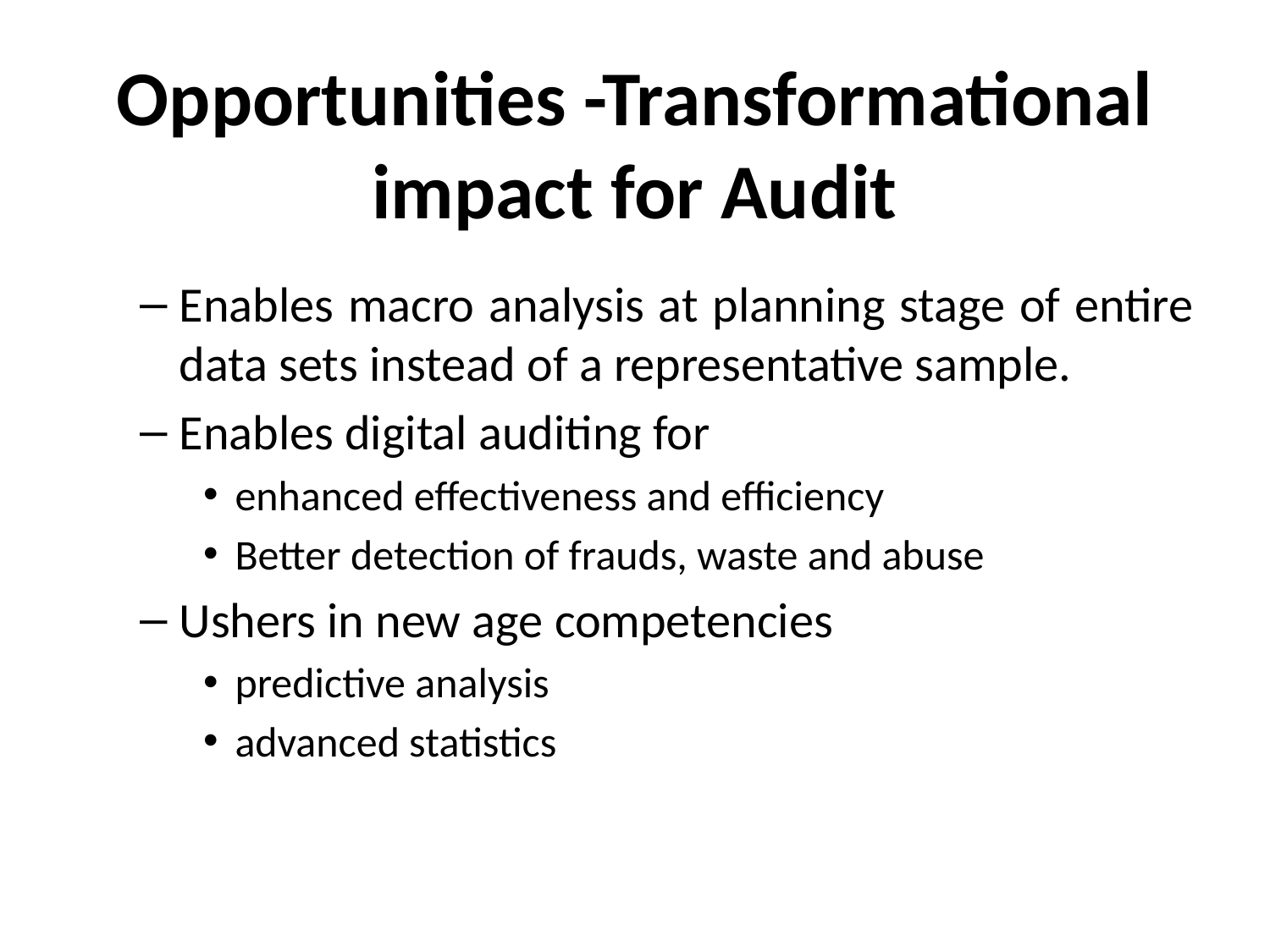

# Opportunities -Transformational impact for Audit
Enables macro analysis at planning stage of entire data sets instead of a representative sample.
Enables digital auditing for
enhanced effectiveness and efficiency
Better detection of frauds, waste and abuse
Ushers in new age competencies
predictive analysis
advanced statistics